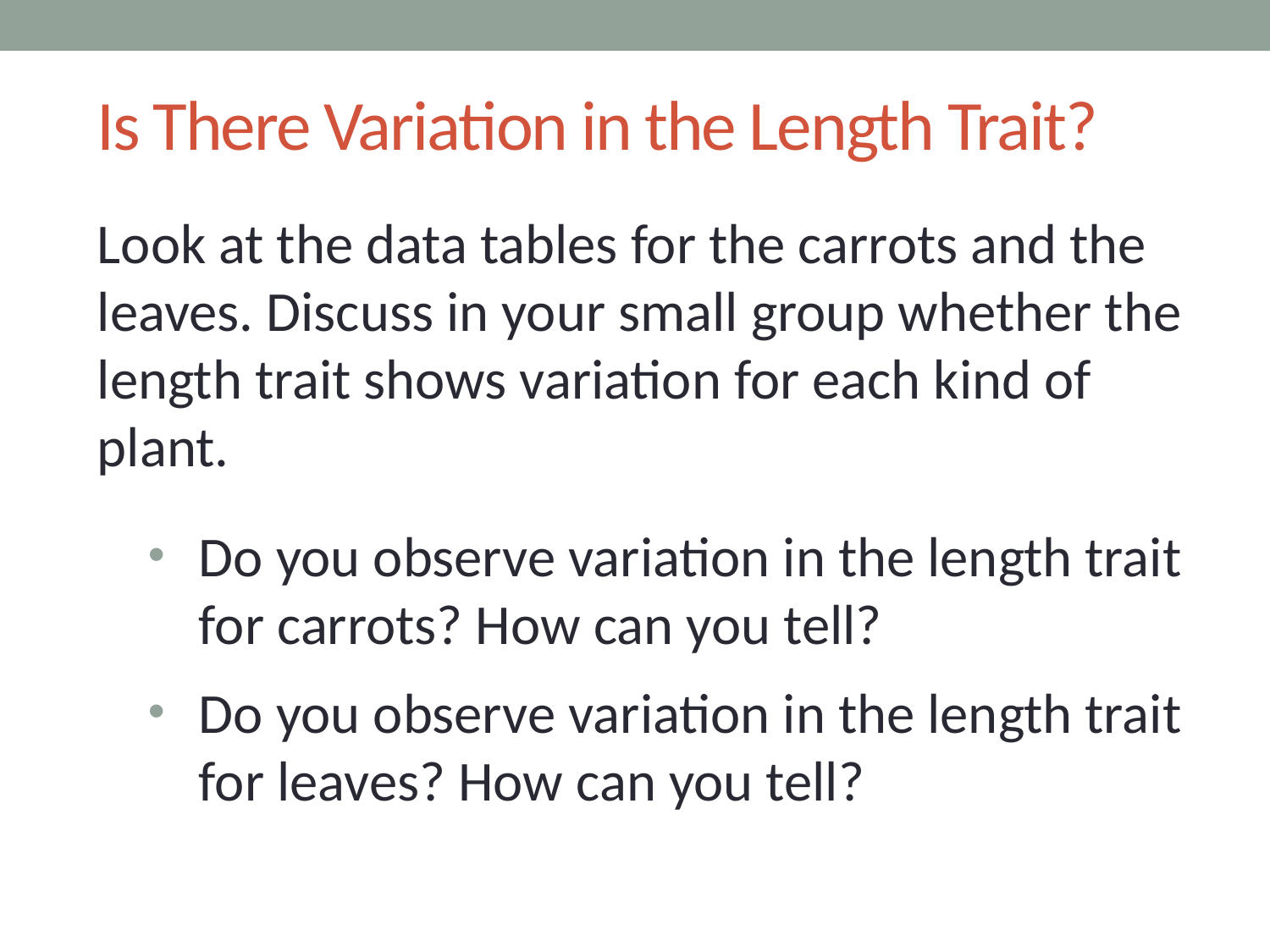

# Is There Variation in the Length Trait?
Look at the data tables for the carrots and the leaves. Discuss in your small group whether the length trait shows variation for each kind of plant.
Do you observe variation in the length trait for carrots? How can you tell?
Do you observe variation in the length trait for leaves? How can you tell?